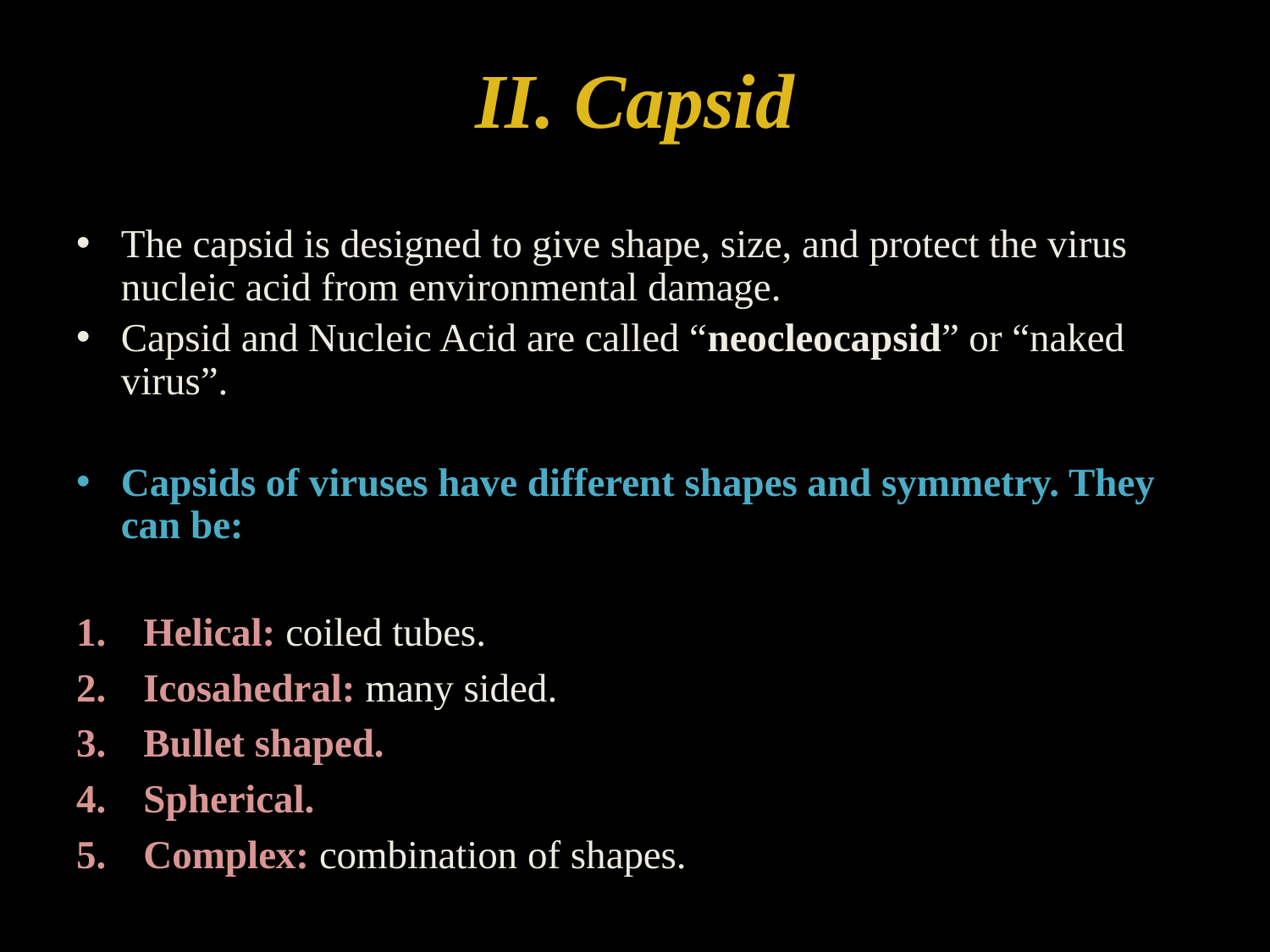

# II. Capsid
The protein coat inclosing the genome.
The capsid is designed to give shape, size, and protect the virus nucleic acid from environmental damage.
Capsid and Nucleic Acid are called “neocleocapsid” or “naked virus”.

Capsids of viruses have different shapes and symmetry. They can be:

Helical: coiled tubes.
Icosahedral: many sided.
Bullet shaped.
Spherical.
Complex: combination of shapes.